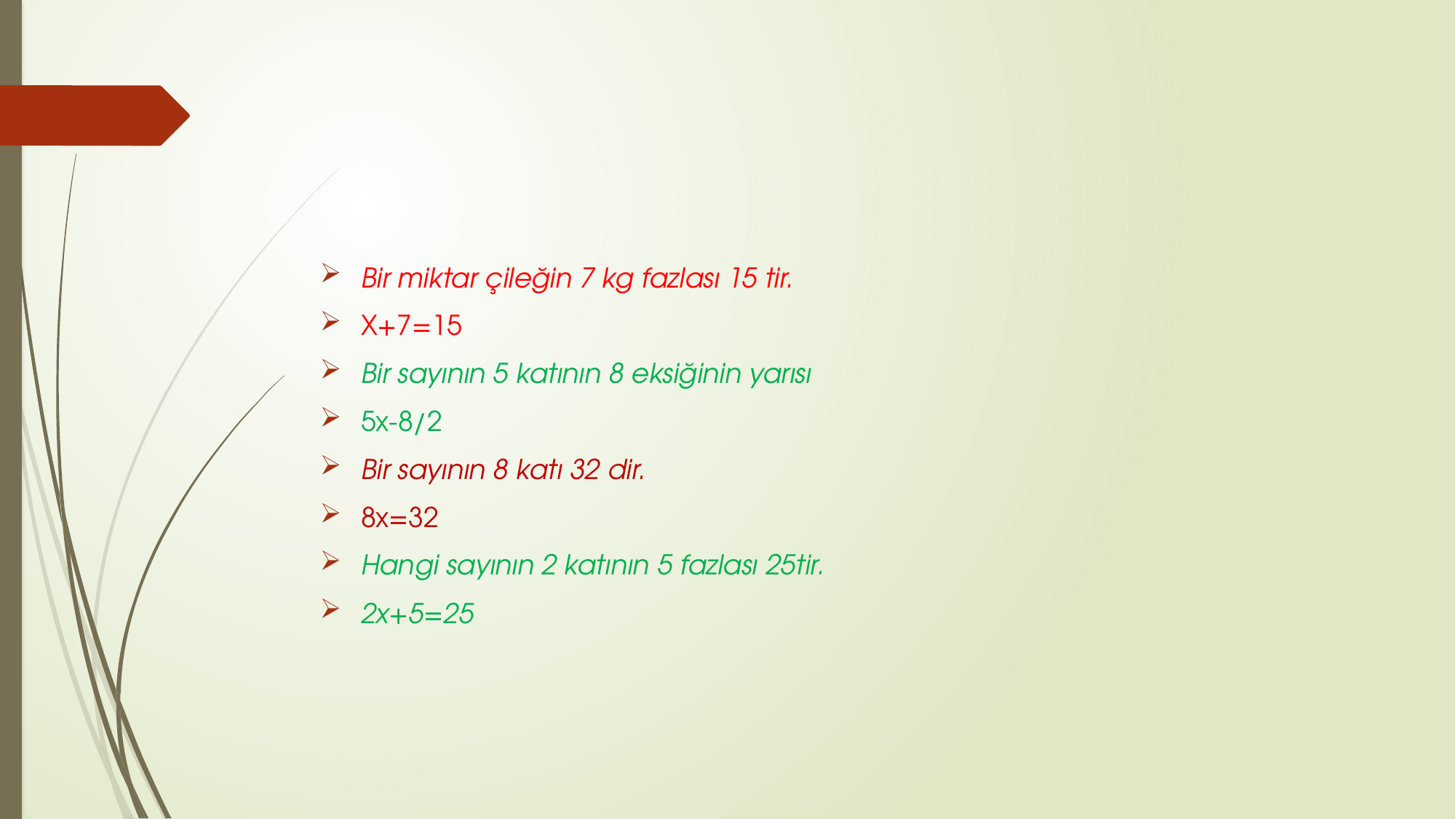

#
Bir miktar çileğin 7 kg fazlası 15 tir.
X+7=15
Bir sayının 5 katının 8 eksiğinin yarısı
5x-8/2
Bir sayının 8 katı 32 dir.
8x=32
Hangi sayının 2 katının 5 fazlası 25tir.
2x+5=25